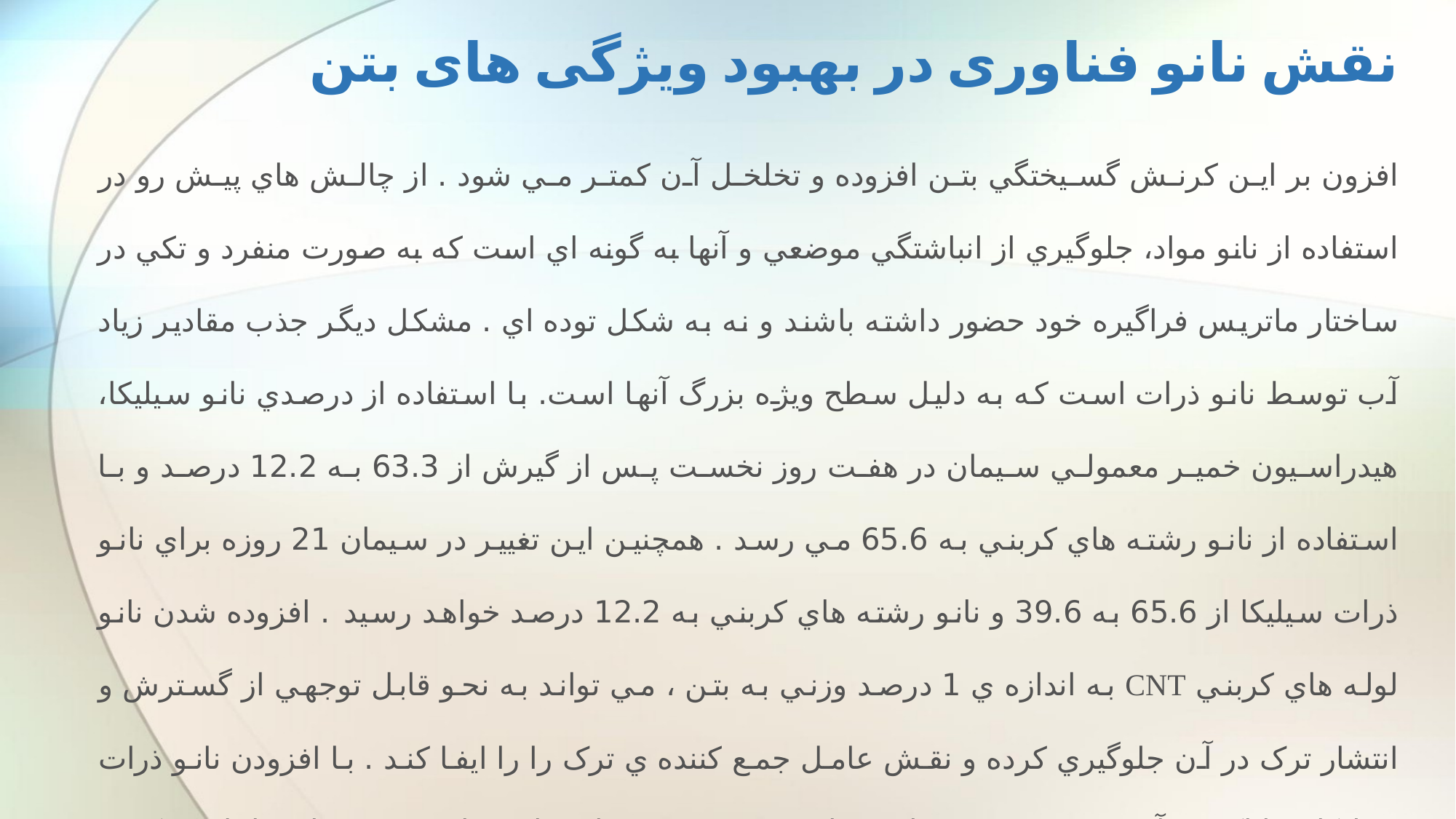

# نقش نانو فناوری در بهبود ویژگی های بتن
افزون بر اين كرنش گسيختگي بتن افزوده و تخلخل آن كمتر مي شود . از چالش هاي پيش رو در استفاده از نانو مواد، جلوگيري از انباشتگي موضعي و آنها به گونه اي است كه به صورت منفرد و تكي در ساختار ماتريس فراگيره خود حضور داشته باشند و نه به شكل توده اي . مشكل ديگر جذب مقادير زياد آب توسط نانو ذرات است كه به دليل سطح ويژه بزرگ آنها است. با استفاده از درصدي نانو سيليكا، هيدراسيون خمير معمولي سيمان در هفت روز نخست پس از گيرش از 63.3 به 12.2 درصد و با استفاده از نانو رشته هاي كربني به 65.6 مي رسد . همچنين اين تغيير در سيمان 21 روزه براي نانو ذرات سيليكا از 65.6 به 39.6 و نانو رشته هاي كربني به 12.2 درصد خواهد رسيد . افزوده شدن نانو لوله هاي كربني CNT به اندازه ي 1 درصد وزني به بتن ، مي تواند به نحو قابل توجهي از گسترش و انتشار ترک در آن جلوگيري كرده و نقش عامل جمع كننده ي ترک را را ايفا كند . با افزودن نانو ذرات سيليكا و يا اكسيد آهن به بتن ، به ميزان 9 تا 19 درصد وزني ،اين نانو ذرات و به عنوان عامل پر كننده براي مسلح سازي بتن عمل مي كنند. رويكرد فناوري نانو باعث توليد محصولاتي با كاربرد فراوان در فناوري بتن شد . از جمله نمونه هاي فوق روان كننده پلي كربوكسيليك اتر (PCE) است.